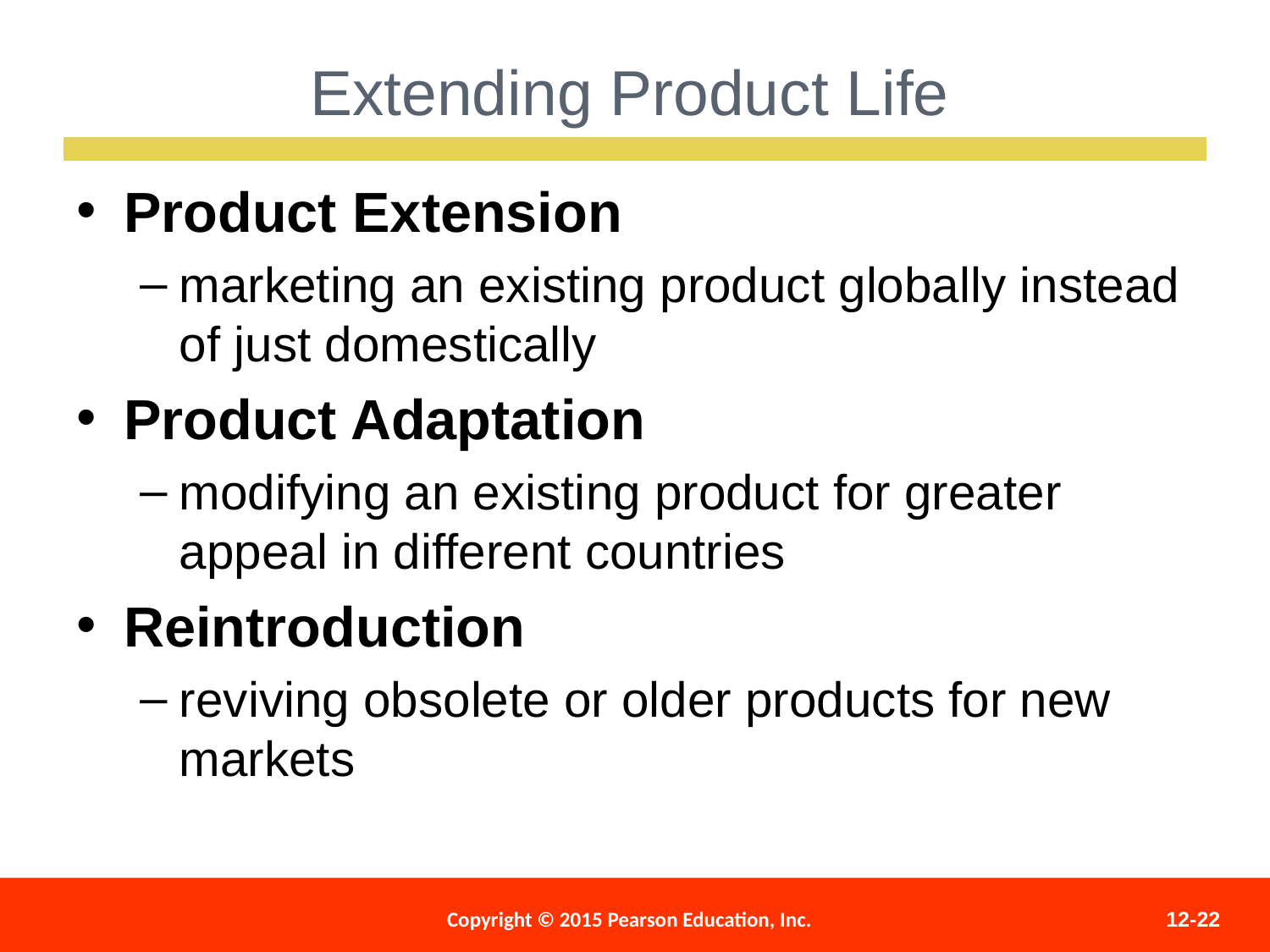

Extending Product Life
Product Extension
marketing an existing product globally instead of just domestically
Product Adaptation
modifying an existing product for greater appeal in different countries
Reintroduction
reviving obsolete or older products for new markets